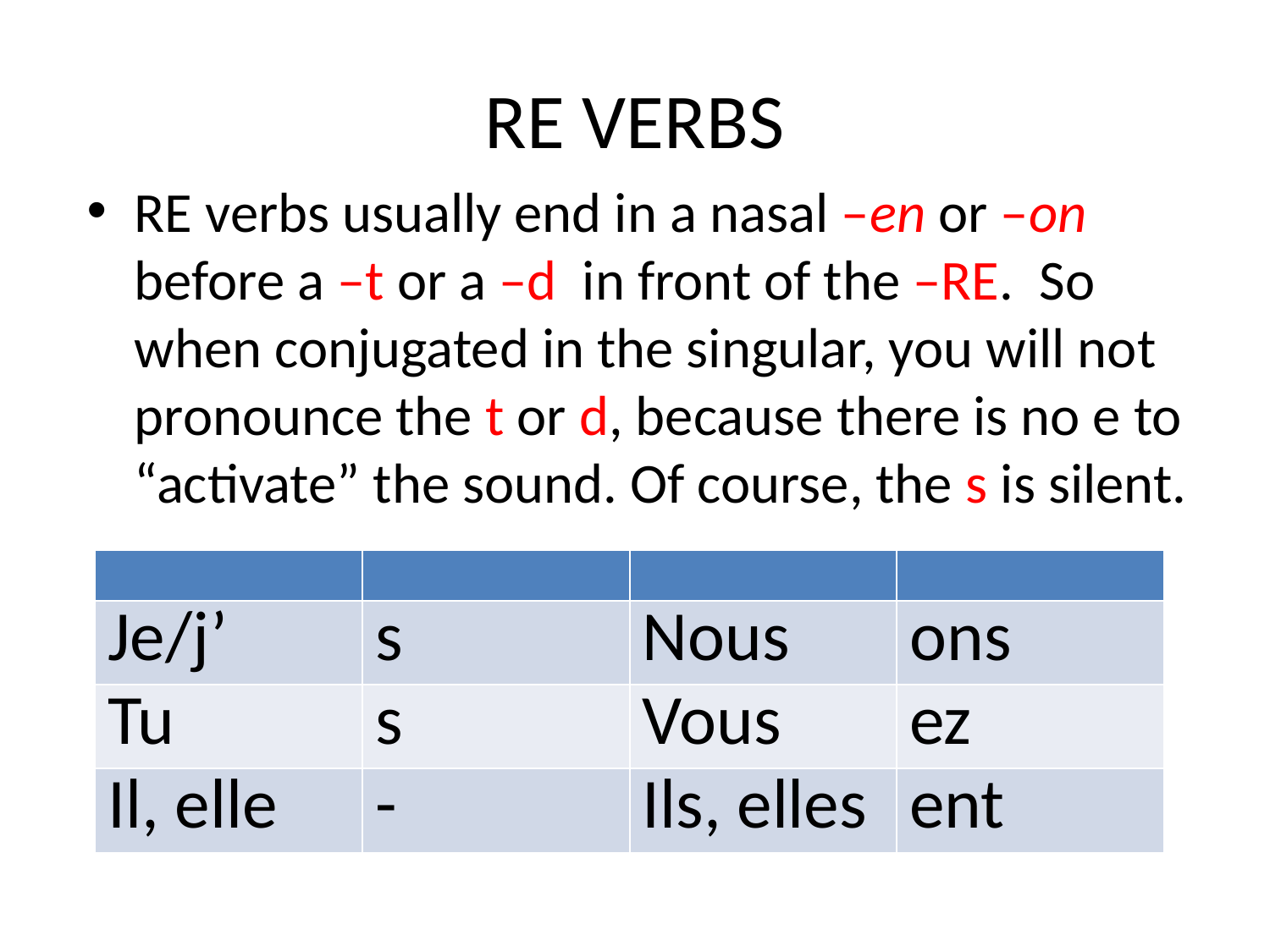

# RE VERBS
RE verbs usually end in a nasal –en or –on before a –t or a –d  in front of the –RE.  So when conjugated in the singular, you will not pronounce the t or d, because there is no e to “activate” the sound. Of course, the s is silent.

|  |  |  |  |
| --- | --- | --- | --- |
| Je/j’ | s | Nous | ons |
| Tu | s | Vous | ez |
| Il, elle | - | Ils, elles | ent |